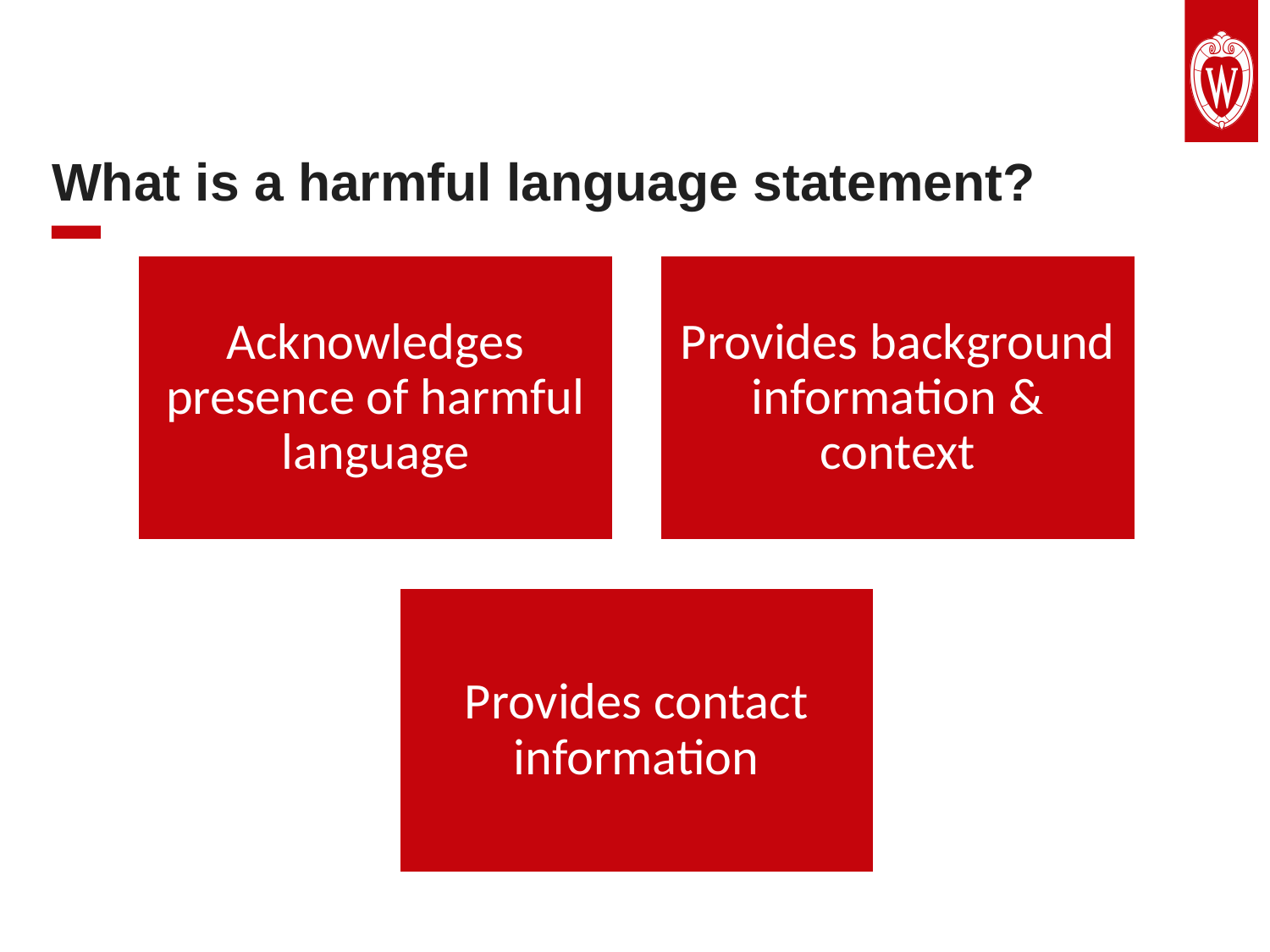

Text slide: 1 column
What is a harmful language statement?
Acknowledges presence of harmful language
Provides background information & context
Provides contact information